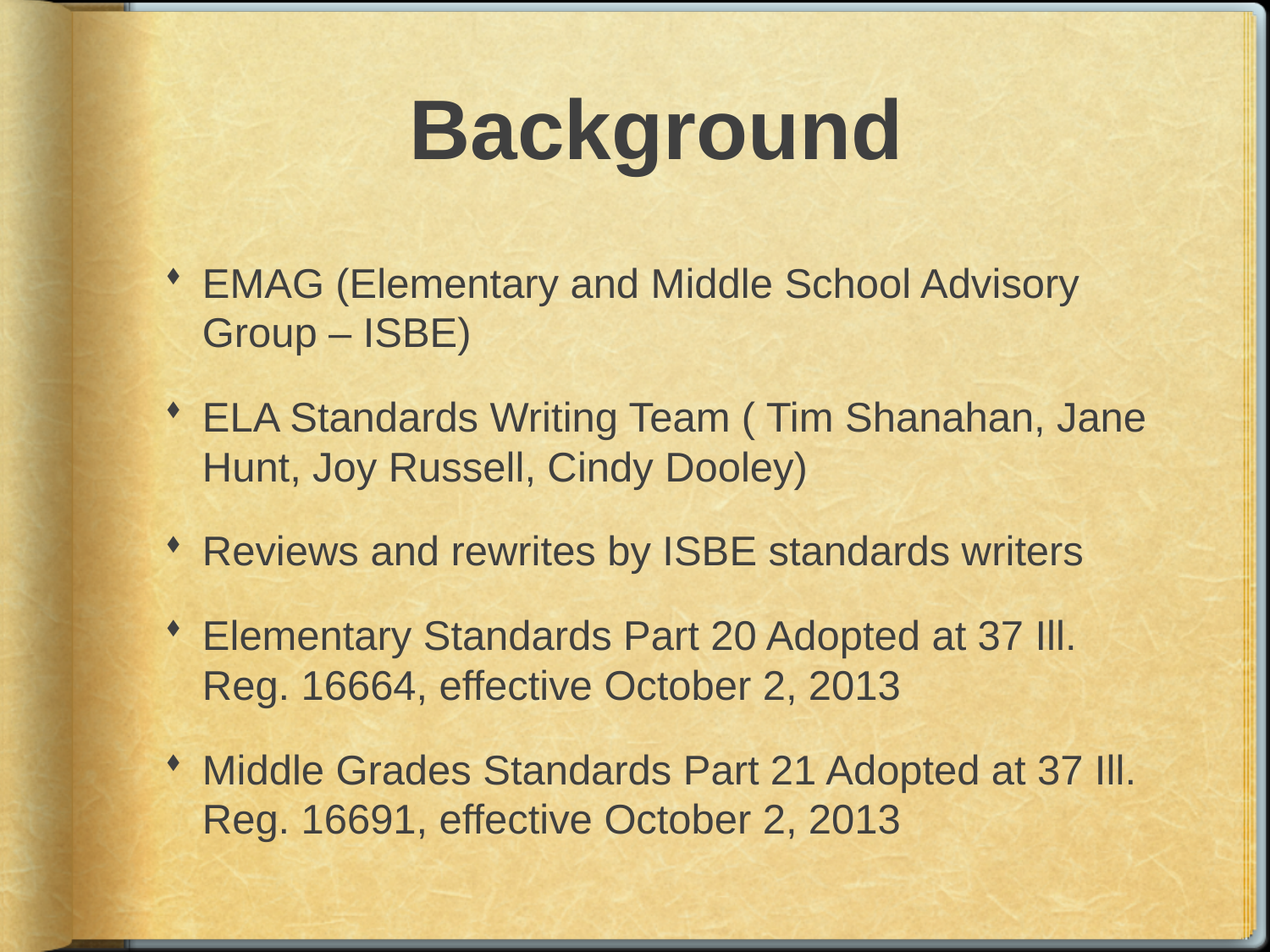

# Background
EMAG (Elementary and Middle School Advisory Group – ISBE)
ELA Standards Writing Team ( Tim Shanahan, Jane Hunt, Joy Russell, Cindy Dooley)
Reviews and rewrites by ISBE standards writers
Elementary Standards Part 20 Adopted at 37 Ill. Reg. 16664, effective October 2, 2013
Middle Grades Standards Part 21 Adopted at 37 Ill. Reg. 16691, effective October 2, 2013